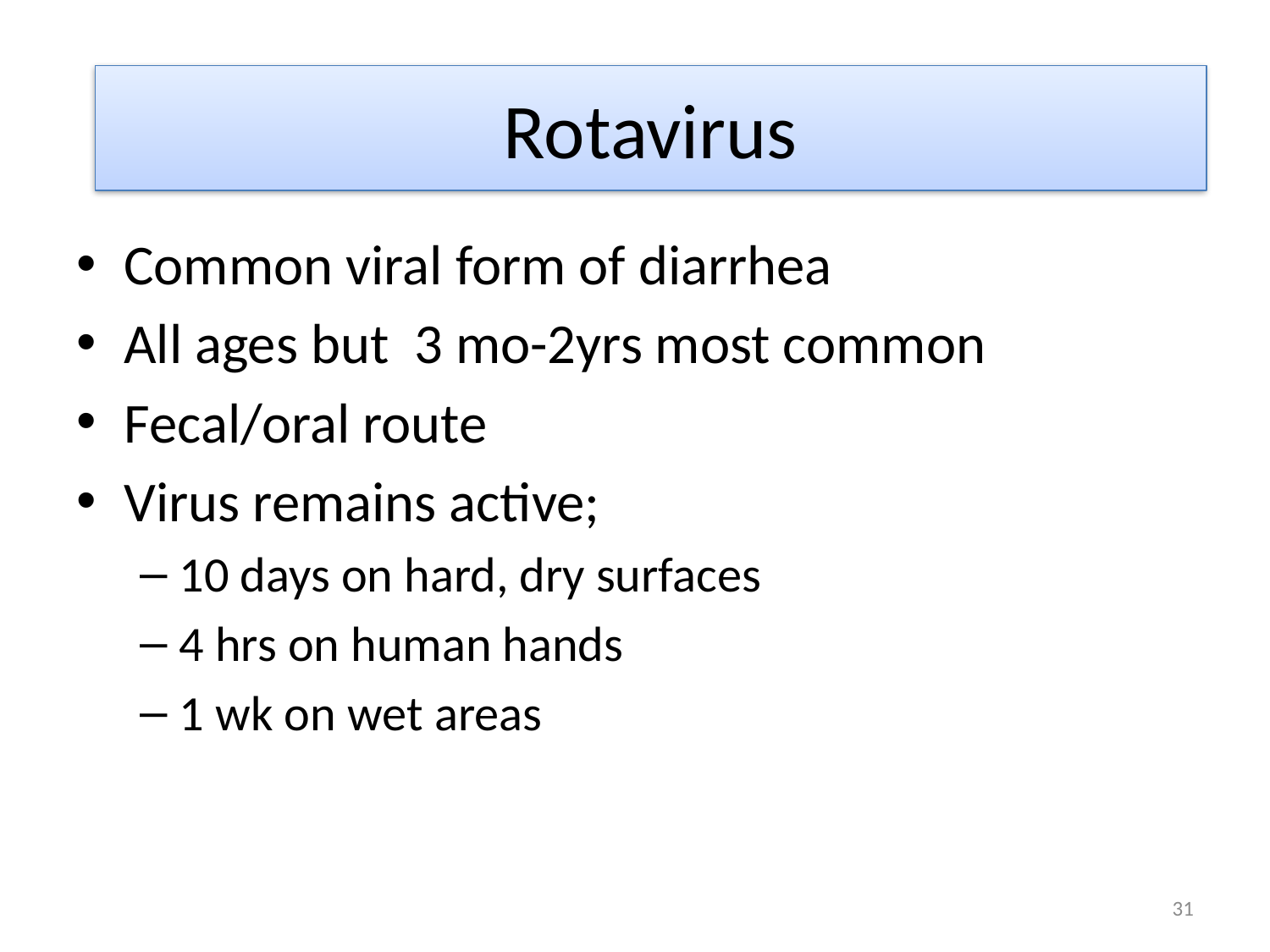

# Rotavirus
Common viral form of diarrhea
All ages but  3 mo-2yrs most common
Fecal/oral route
Virus remains active;
10 days on hard, dry surfaces
4 hrs on human hands
1 wk on wet areas

31